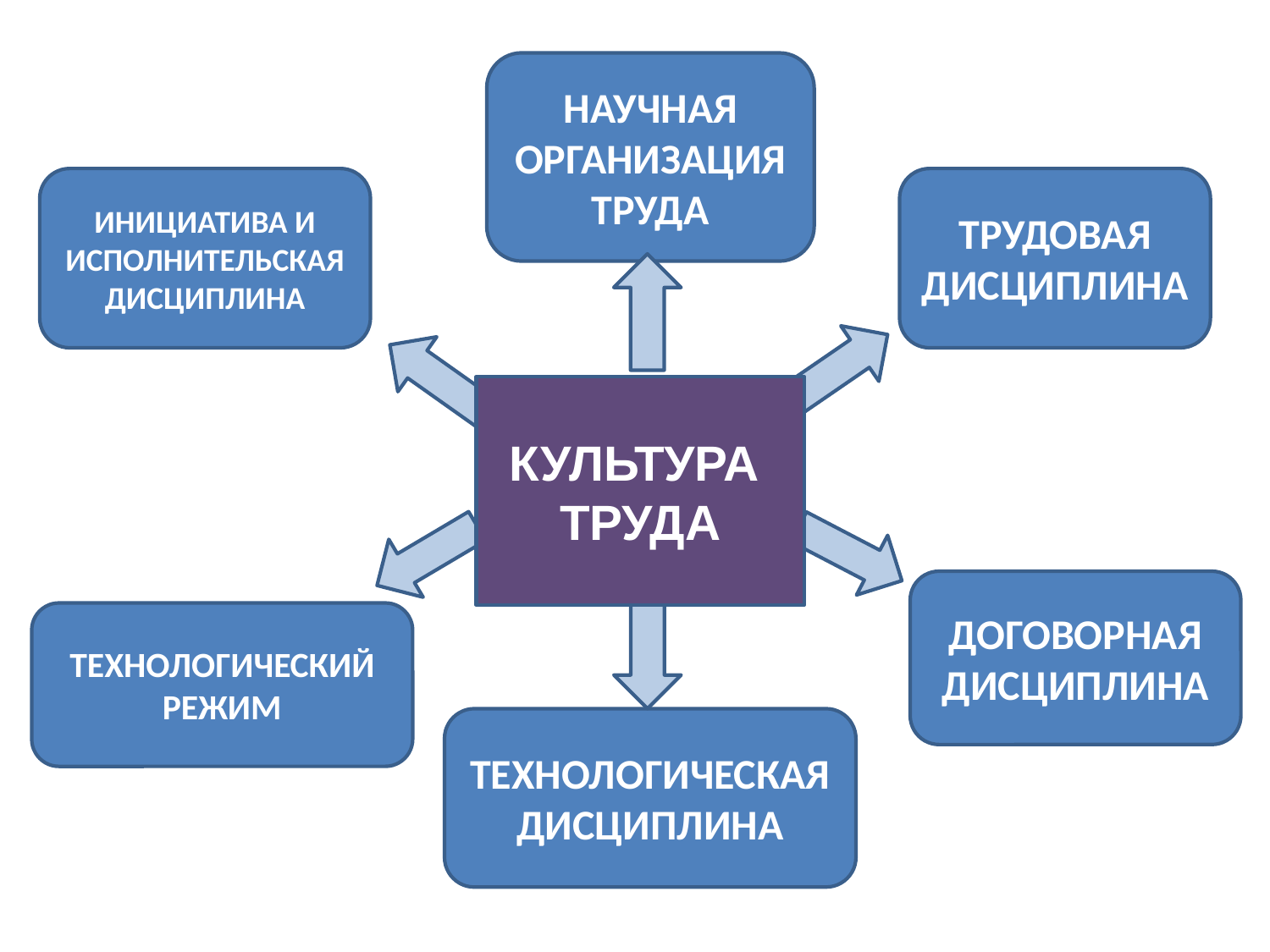

НАУЧНАЯ ОРГАНИЗАЦИЯ ТРУДА
ИНИЦИАТИВА И ИСПОЛНИТЕЛЬСКАЯ ДИСЦИПЛИНА
ТРУДОВАЯ ДИСЦИПЛИНА

КУЛЬТУРА
ТРУДА

ДОГОВОРНАЯ ДИСЦИПЛИНА
ТЕХНОЛОГИЧЕСКИЙ РЕЖИМ

ТЕХНОЛОГИЧЕСКАЯ ДИСЦИПЛИНА